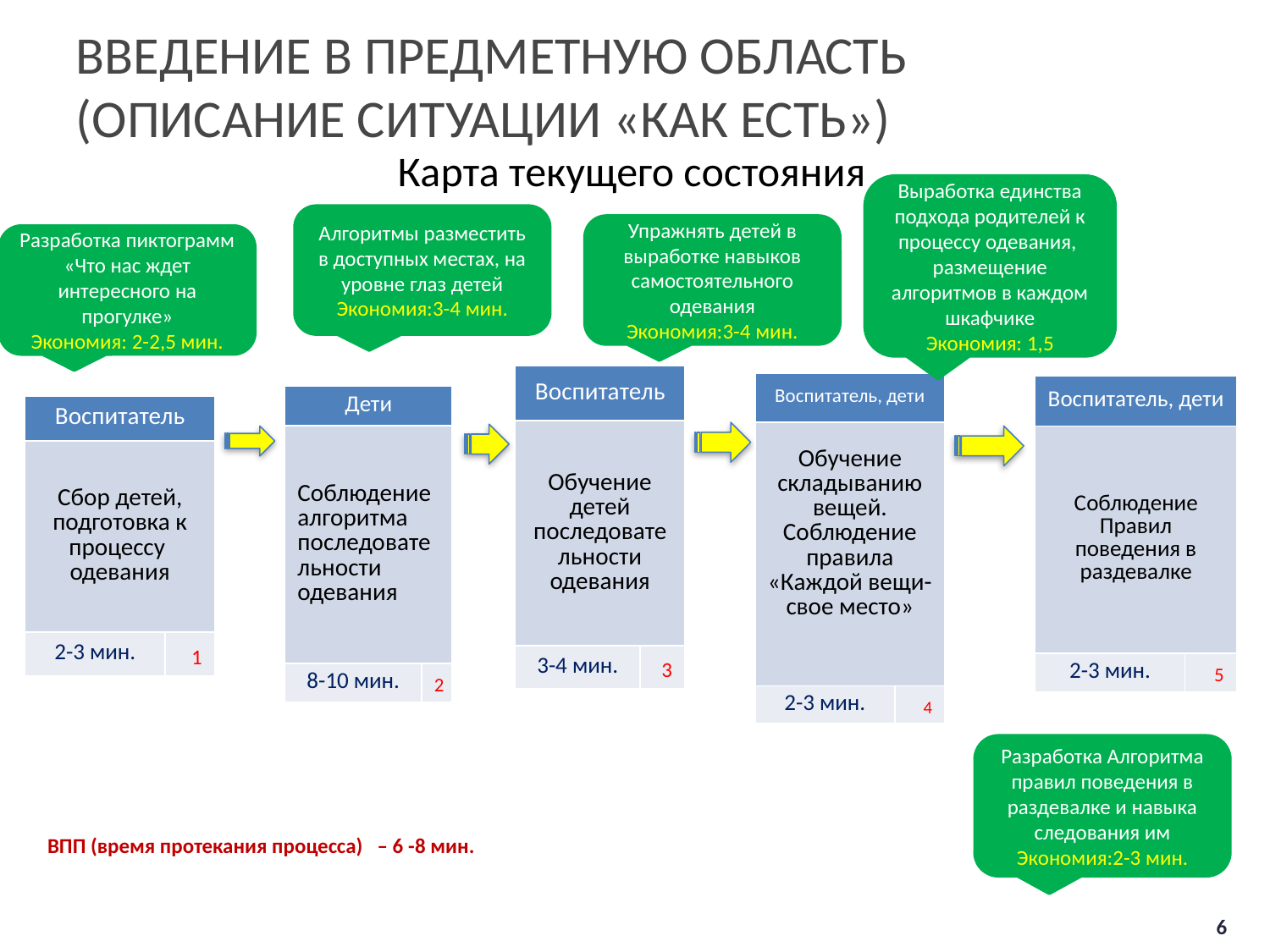

Введение в предметную область
(описание ситуации «как есть»)
# Карта текущего состояния
Выработка единства подхода родителей к процессу одевания,  размещение алгоритмов в каждом шкафчике
Экономия: 1,5
Алгоритмы разместить в доступных местах, на уровне глаз детей
Экономия:3-4 мин.
Упражнять детей в выработке навыков самостоятельного одевания
Экономия:3-4 мин.
Разработка пиктограмм «Что нас ждет интересного на прогулке»
Экономия: 2-2,5 мин.
| Воспитатель |  |
| --- | --- |
| Обучение детей последовательности одевания |  |
| 3-4 мин. | 3 |
| Воспитатель, дети |  |
| --- | --- |
| Обучение складыванию вещей. Соблюдение правила «Каждой вещи- свое место» |  |
| 2-3 мин. | 4 |
| Воспитатель, дети |  |
| --- | --- |
| Соблюдение Правил поведения в раздевалке |  |
| 2-3 мин. | 5 |
| Дети |  |
| --- | --- |
| Соблюдение алгоритма последовательности одевания |  |
| 8-10 мин. | 2 |
| Воспитатель |  |
| --- | --- |
| Сбор детей, подготовка к процессу одевания |  |
| 2-3 мин. | 1 |

60-1440 мин.

Разработка Алгоритма правил поведения в раздевалке и навыка следования им
Экономия:2-3 мин.
ВПП (время протекания процесса)   – 6 -8 мин.
6